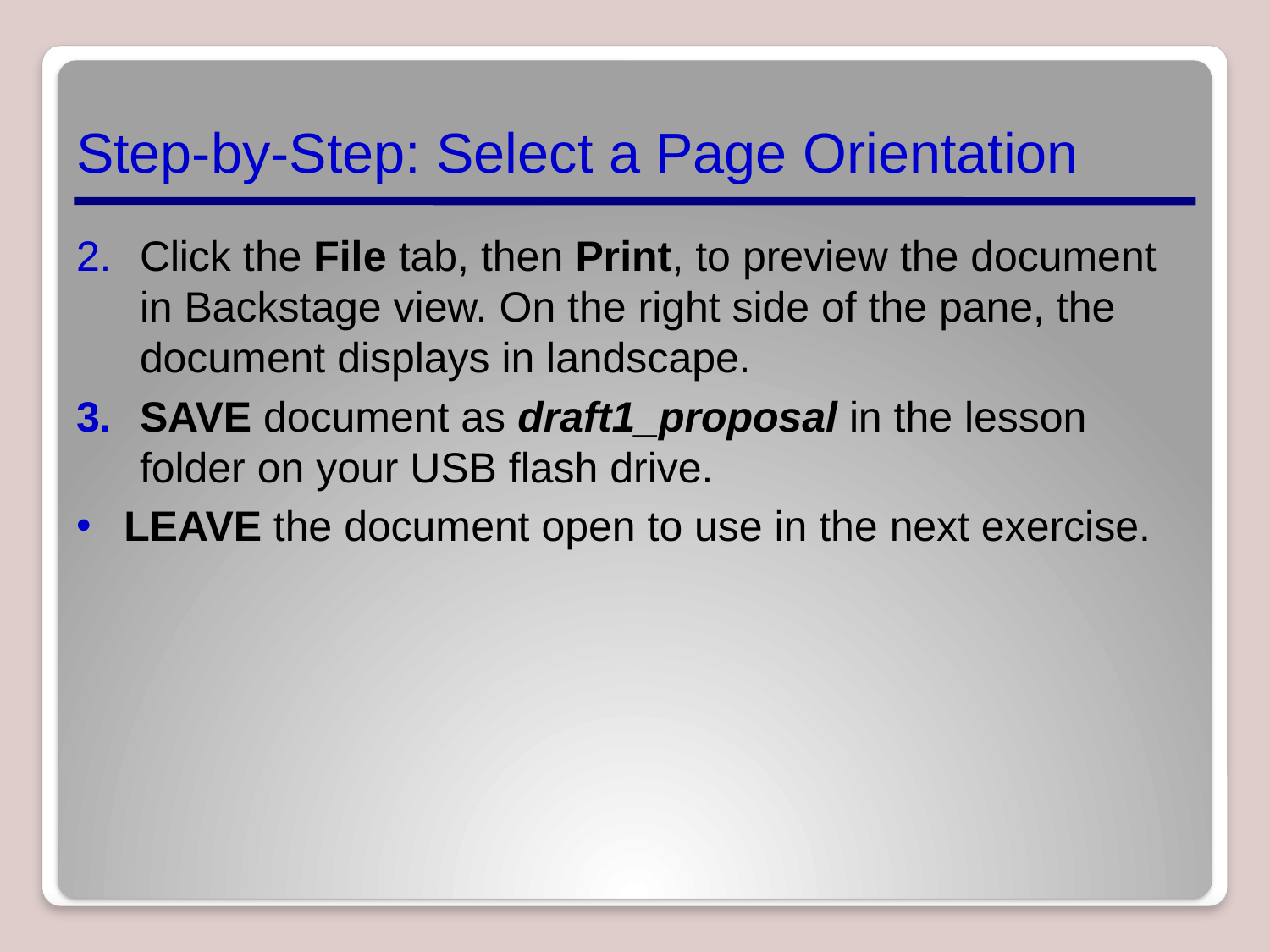

# Step-by-Step: Select a Page Orientation
Click the File tab, then Print, to preview the document in Backstage view. On the right side of the pane, the document displays in landscape.
SAVE document as draft1_proposal in the lesson folder on your USB flash drive.
LEAVE the document open to use in the next exercise.